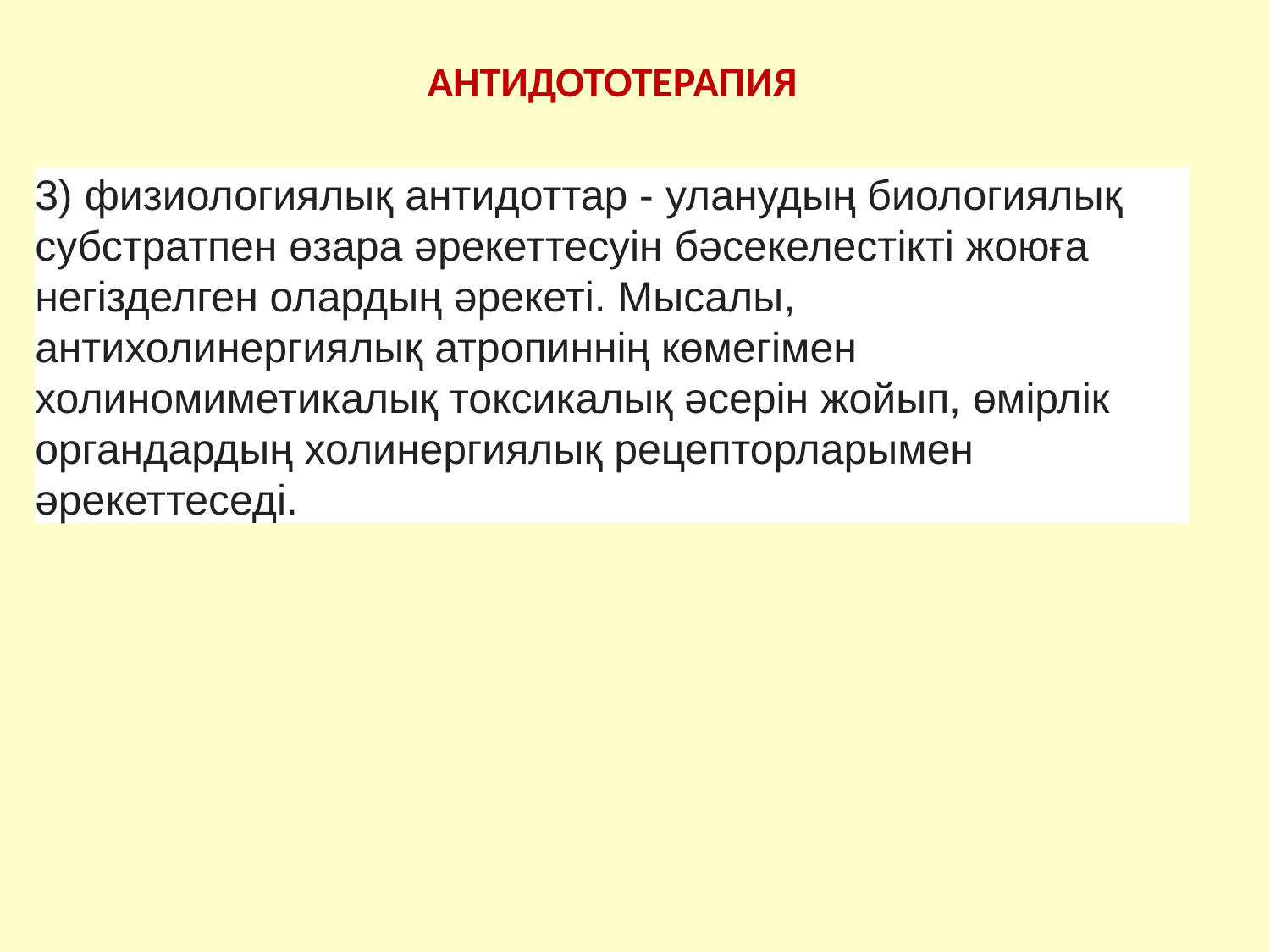

АНТИДОТОТЕРАПИЯ

3) физиологиялық антидоттар - уланудың биологиялық субстратпен өзара әрекеттесуін бәсекелестікті жоюға негізделген олардың әрекеті. Мысалы, антихолинергиялық атропиннің көмегімен холиномиметикалық токсикалық әсерін жойып, өмірлік органдардың холинергиялық рецепторларымен әрекеттеседі.